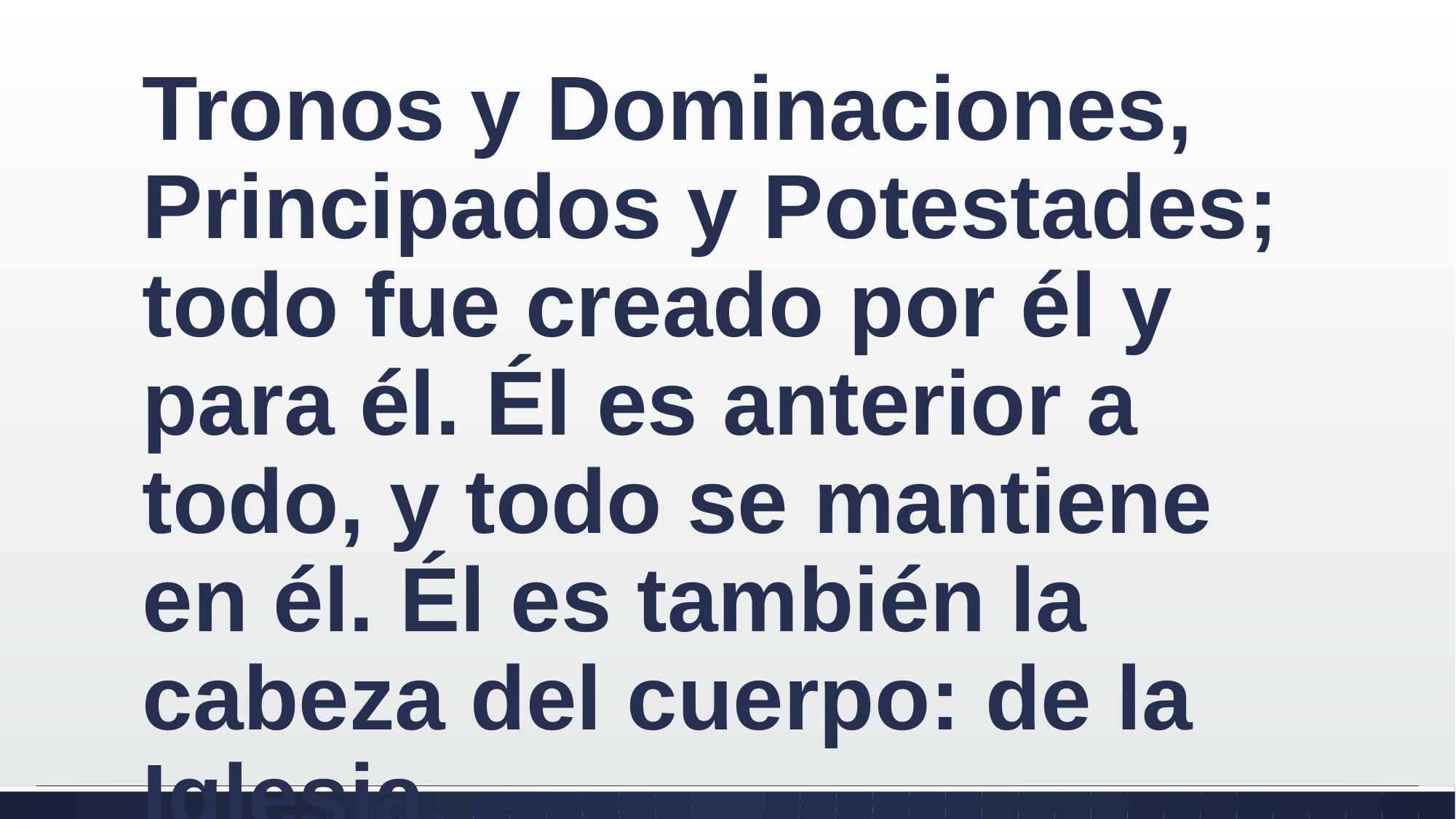

Tronos y Dominaciones, Principados y Potestades; todo fue creado por él y para él. Él es anterior a todo, y todo se mantiene en él. Él es también la cabeza del cuerpo: de la Iglesia.
#